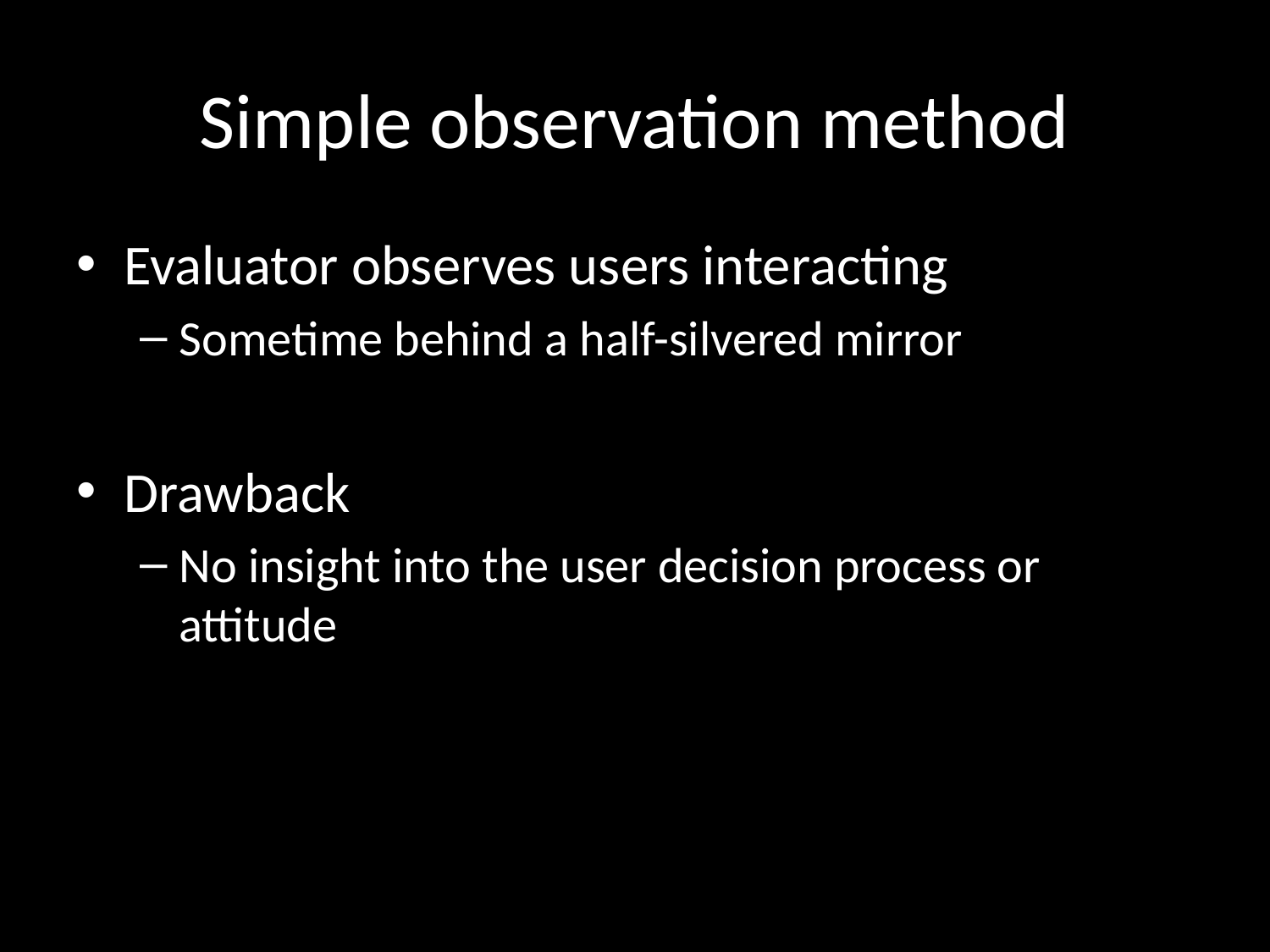

# Simple observation method
Evaluator observes users interacting
Sometime behind a half-silvered mirror

Drawback
No insight into the user decision process or attitude